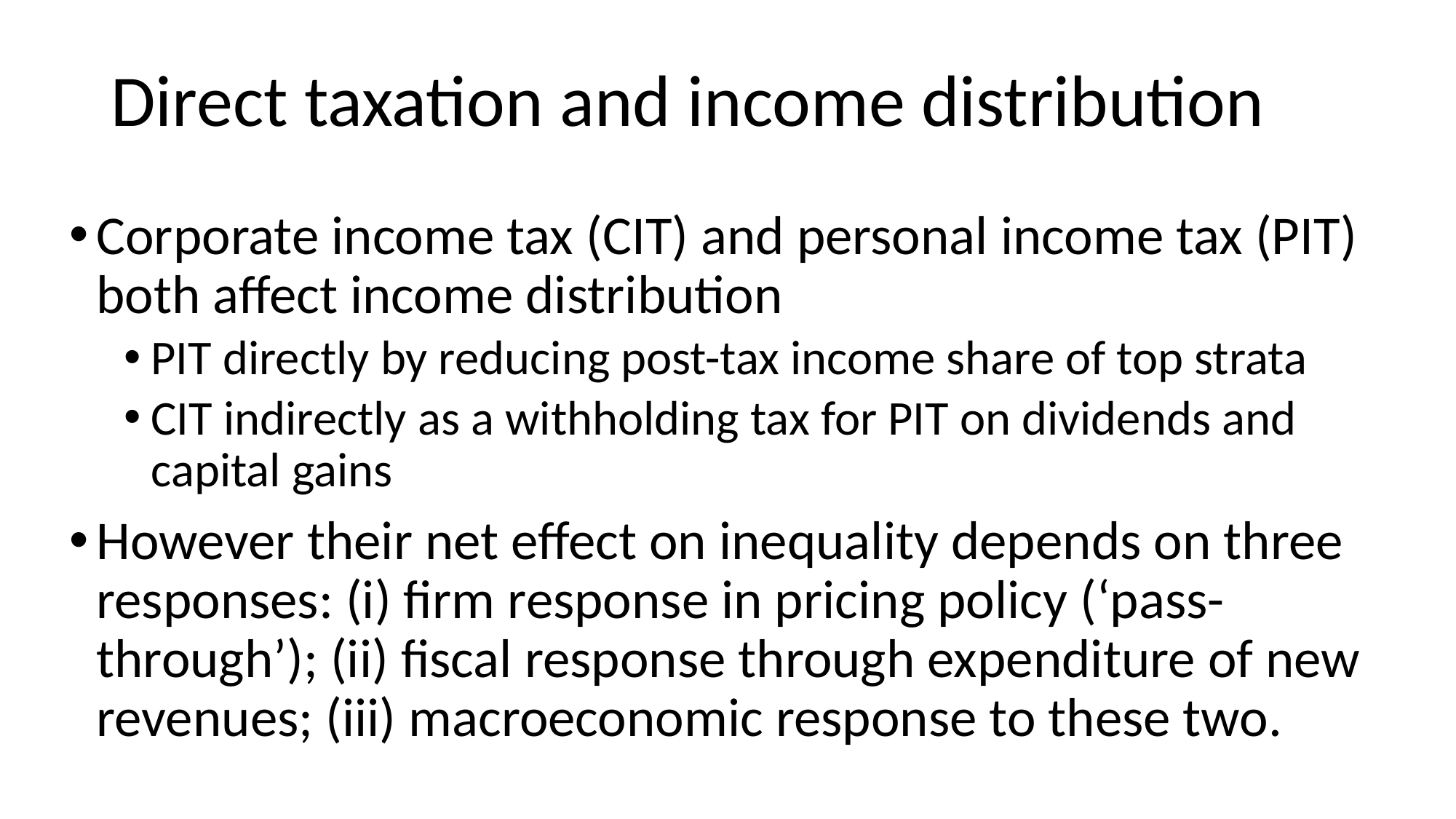

# Direct taxation and income distribution
Corporate income tax (CIT) and personal income tax (PIT) both affect income distribution
PIT directly by reducing post-tax income share of top strata
CIT indirectly as a withholding tax for PIT on dividends and capital gains
However their net effect on inequality depends on three responses: (i) firm response in pricing policy (‘pass-through’); (ii) fiscal response through expenditure of new revenues; (iii) macroeconomic response to these two.